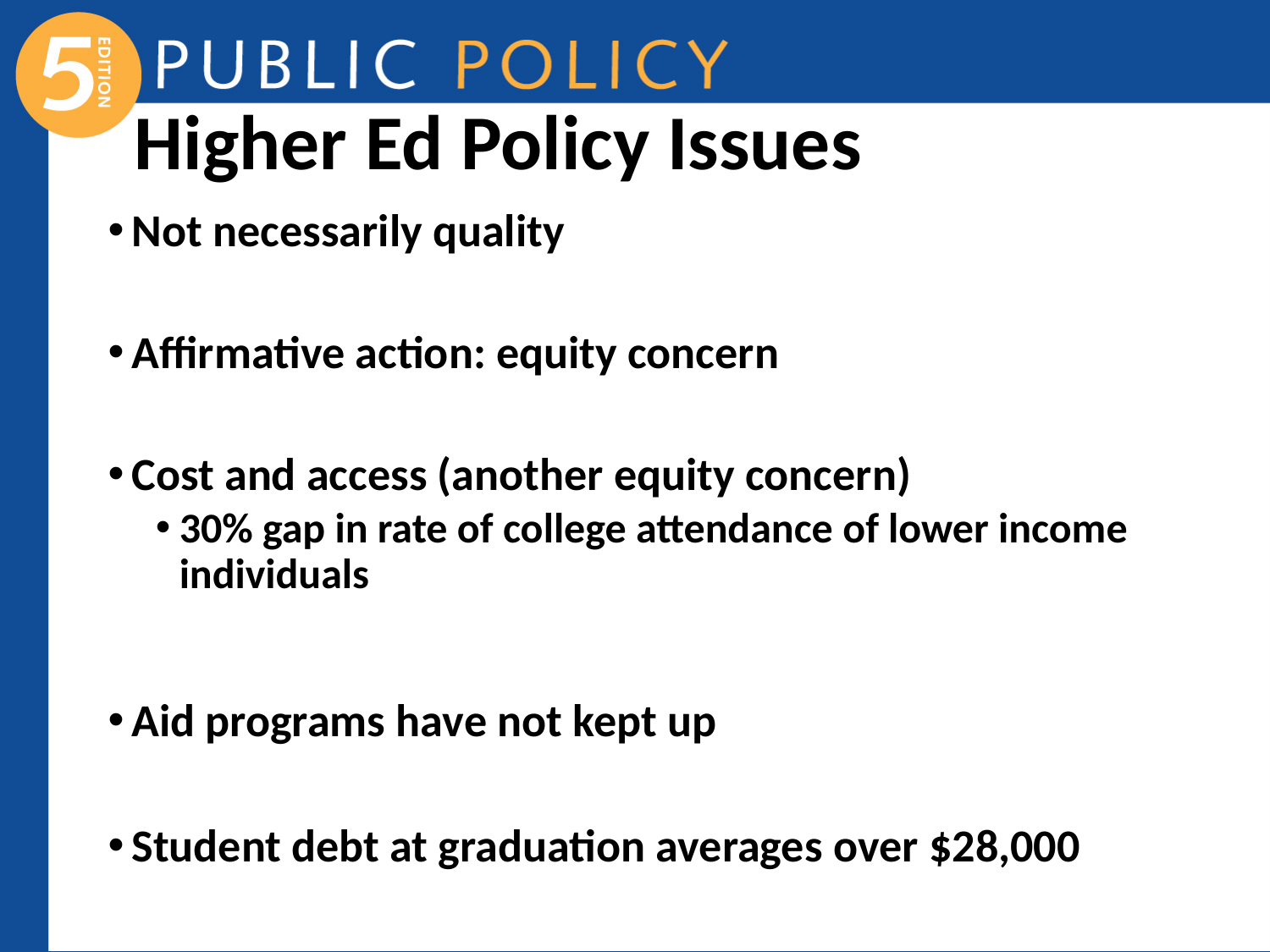

# Higher Ed Policy Issues
Not necessarily quality

Affirmative action: equity concern

Cost and access (another equity concern)
30% gap in rate of college attendance of lower income individuals

Aid programs have not kept up

Student debt at graduation averages over $28,000